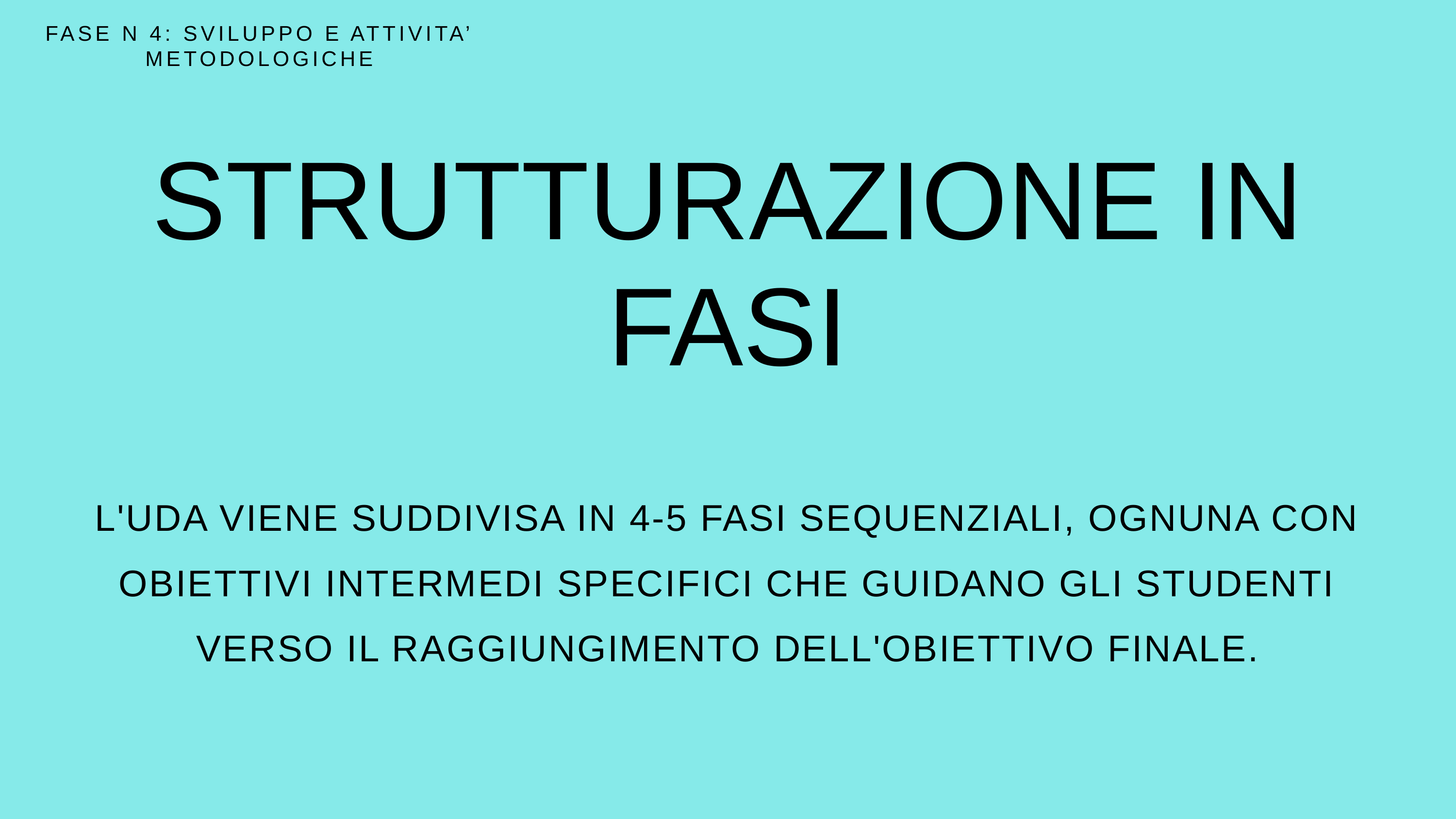

FASE N 4: SVILUPPO E ATTIVITA’ METODOLOGICHE
STRUTTURAZIONE IN FASI
L'UDA VIENE SUDDIVISA IN 4-5 FASI SEQUENZIALI, OGNUNA CON OBIETTIVI INTERMEDI SPECIFICI CHE GUIDANO GLI STUDENTI VERSO IL RAGGIUNGIMENTO DELL'OBIETTIVO FINALE.